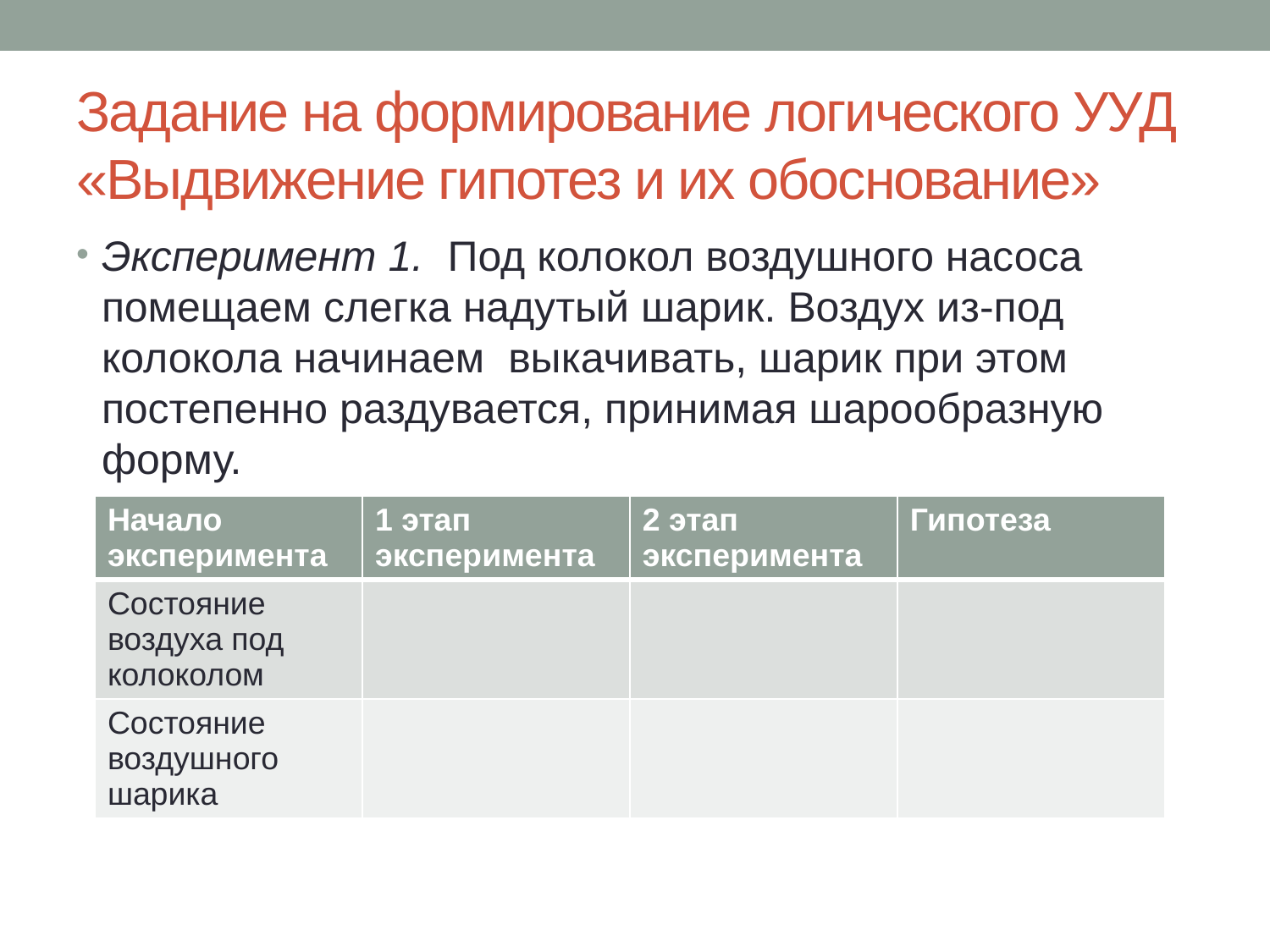

# Задание на формирование логического УУД «Выдвижение гипотез и их обоснование»
Эксперимент 1.  Под колокол воздушного насоса помещаем слегка надутый шарик. Воздух из-под колокола начинаем  выкачивать, шарик при этом постепенно раздувается, принимая шарообразную форму.

| Начало эксперимента | 1 этап эксперимента | 2 этап эксперимента | Гипотеза |
| --- | --- | --- | --- |
| Состояние воздуха под колоколом |  |  |  |
| Состояние воздушного шарика |  |  |  |